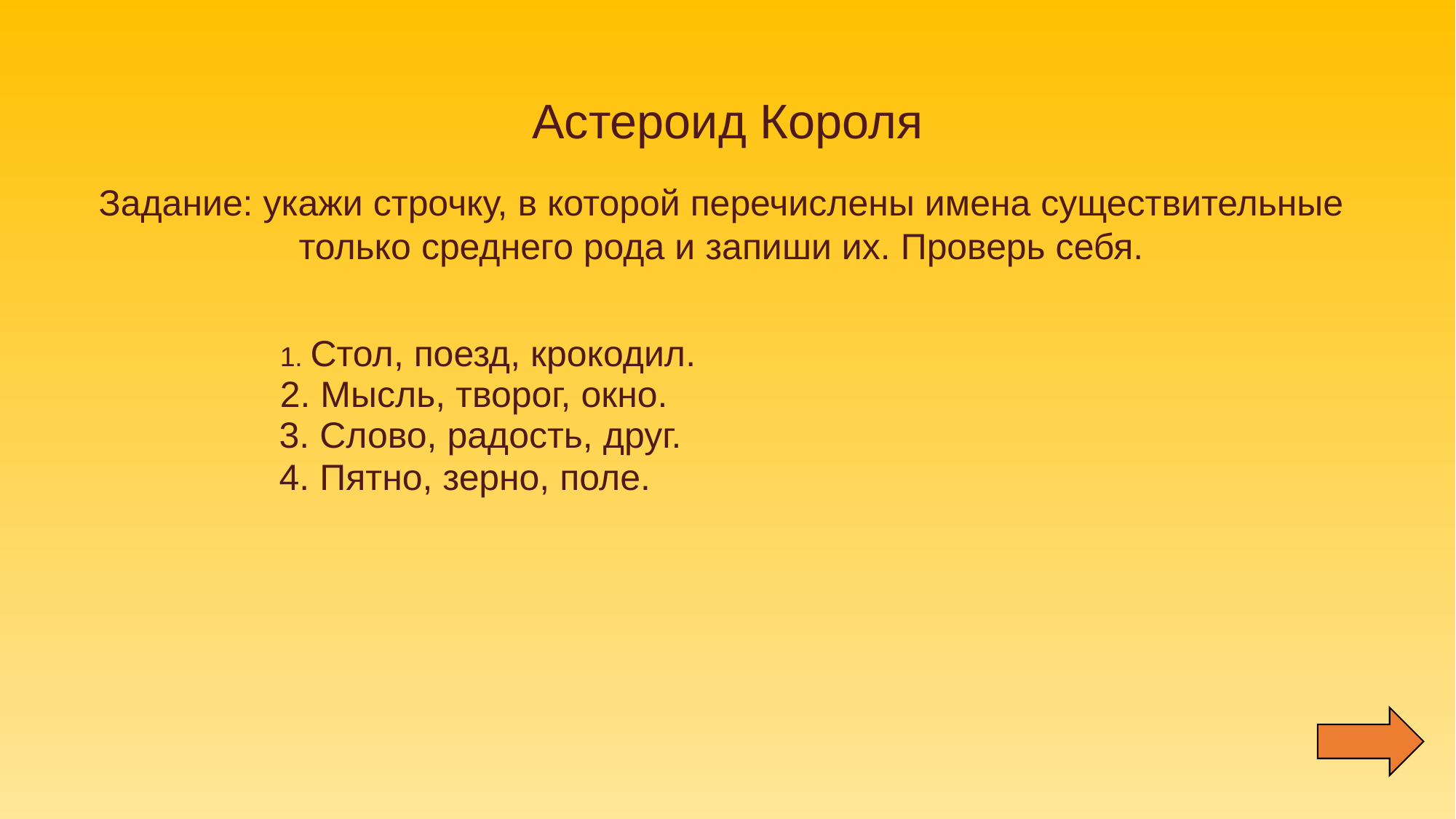

# Астероид Короля
Задание: укажи строчку, в которой перечислены имена существительные только среднего рода и запиши их. Проверь себя.

1. Стол, поезд, крокодил.
2. Мысль, творог, окно.
3. Слово, радость, друг.
4. Пятно, зерно, поле.